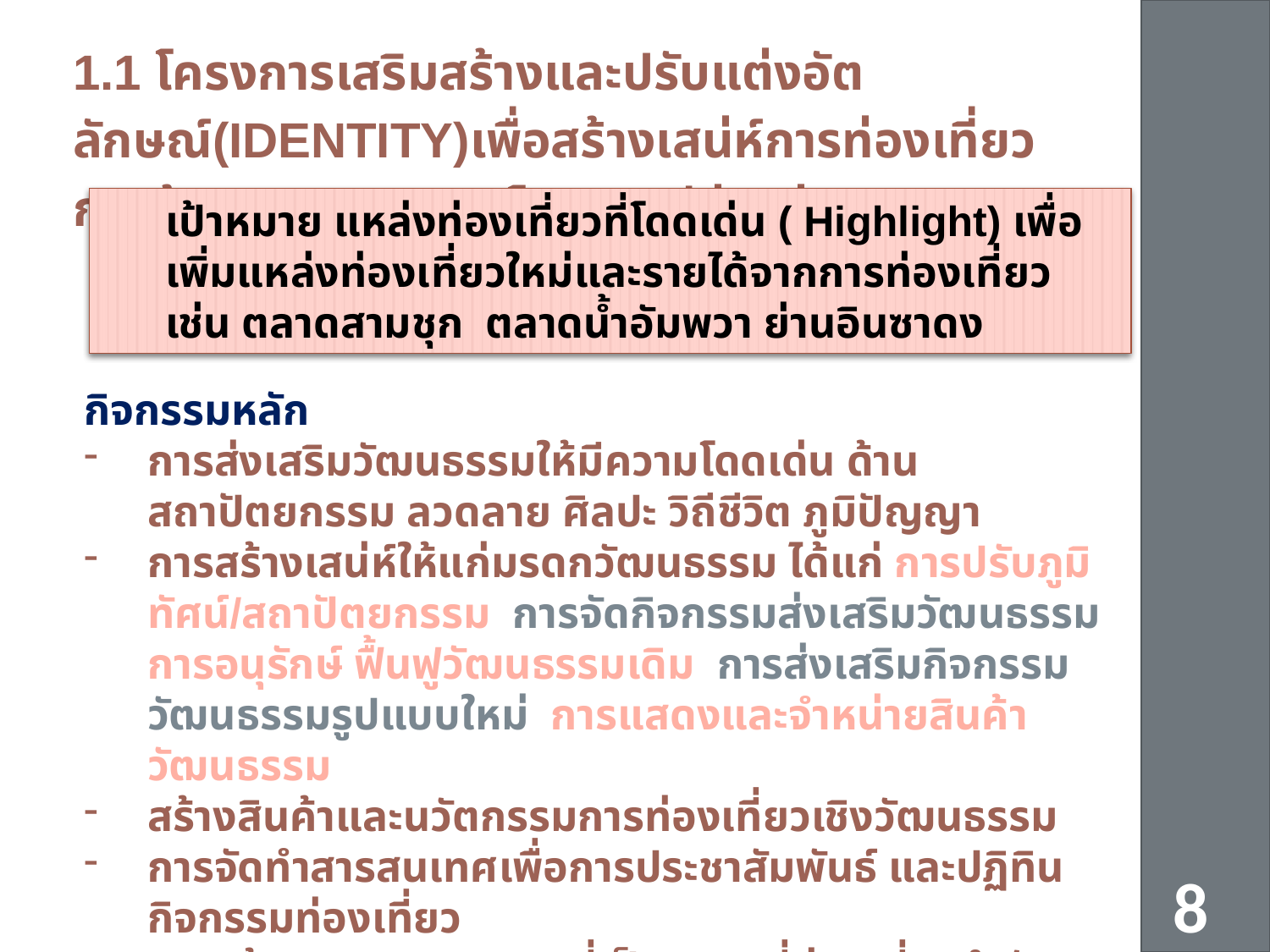

Flagship
project
1.1 โครงการเสริมสร้างและปรับแต่งอัตลักษณ์(Identity)เพื่อสร้างเสน่ห์การท่องเที่ยว การค้า และการลงทุน โดยการมีส่วนร่วมของชุมชน
	เป้าหมาย แหล่งท่องเที่ยวที่โดดเด่น ( Highlight) เพื่อเพิ่มแหล่งท่องเที่ยวใหม่และรายได้จากการท่องเที่ยว
	เช่น ตลาดสามชุก  ตลาดน้ำอัมพวา ย่านอินซาดง
กิจกรรม
กิจกรรมหลัก
การส่งเสริมวัฒนธรรมให้มีความโดดเด่น ด้าน สถาปัตยกรรม ลวดลาย ศิลปะ วิถีชีวิต ภูมิปัญญา
การสร้างเสน่ห์ให้แก่มรดกวัฒนธรรม ได้แก่ การปรับภูมิทัศน์/สถาปัตยกรรม  การจัดกิจกรรมส่งเสริมวัฒนธรรม  การอนุรักษ์ ฟื้นฟูวัฒนธรรมเดิม  การส่งเสริมกิจกรรมวัฒนธรรมรูปแบบใหม่  การแสดงและจำหน่ายสินค้าวัฒนธรรม
สร้างสินค้าและนวัตกรรมการท่องเที่ยวเชิงวัฒนธรรม
การจัดทำสารสนเทศเพื่อการประชาสัมพันธ์ และปฏิทินกิจกรรมท่องเที่ยว
การสร้าง Landmark ที่เป็นสถานที่ท่องเที่ยวสำคัญ

8
ร่ายยุทธศาสตร์การพัฒนากลุ่มจังหวัดภาคเหนือตอนบน ๑ (๒๕๕๗-๒๕๖๐)